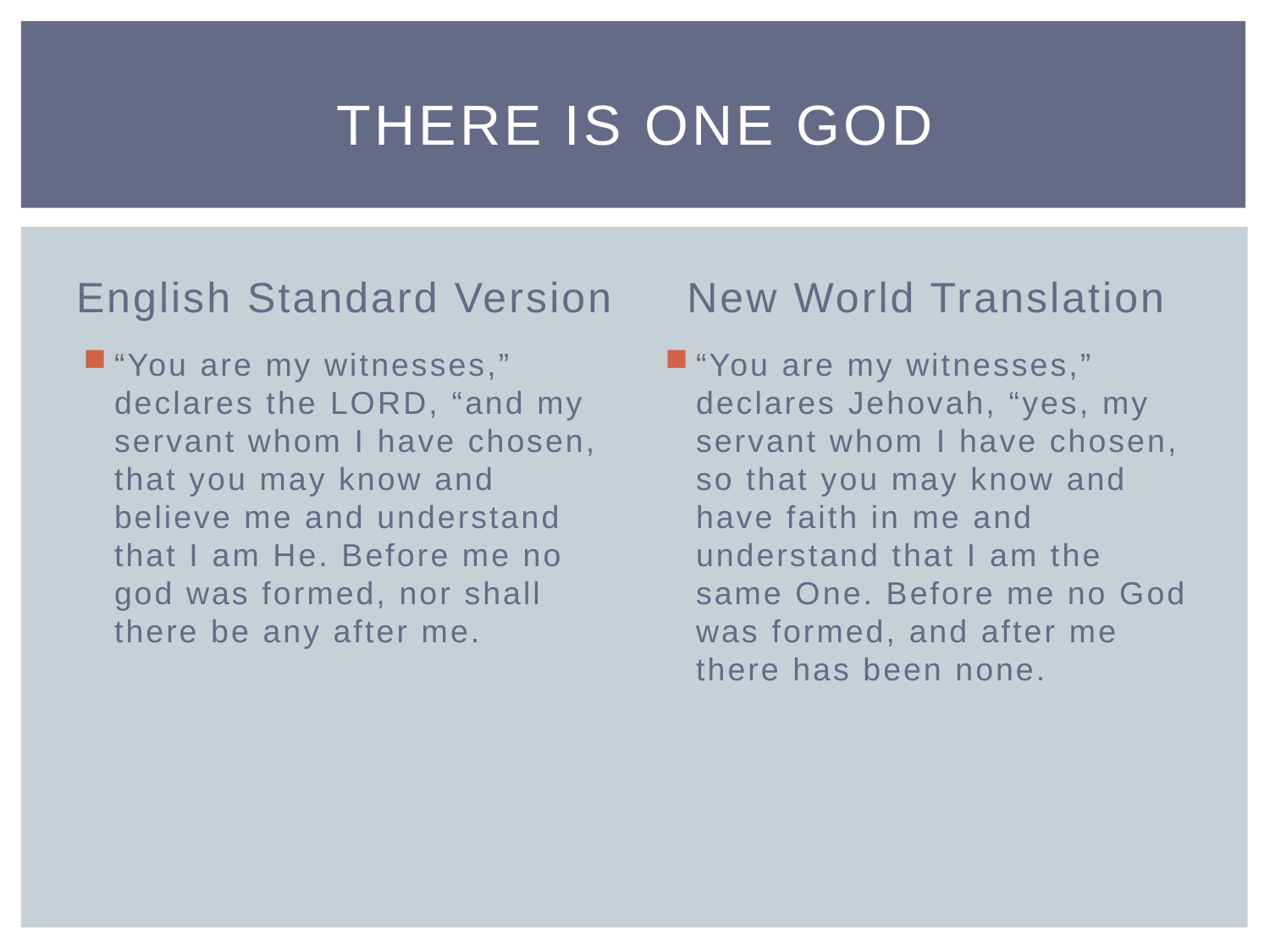

# There is one god
English Standard Version
New World Translation
“You are my witnesses,” declares the Lord, “and my servant whom I have chosen, that you may know and believe me and understand that I am He. Before me no god was formed, nor shall there be any after me.
“You are my witnesses,” declares Jehovah, “yes, my servant whom I have chosen, so that you may know and have faith in me and understand that I am the same One. Before me no God was formed, and after me there has been none.